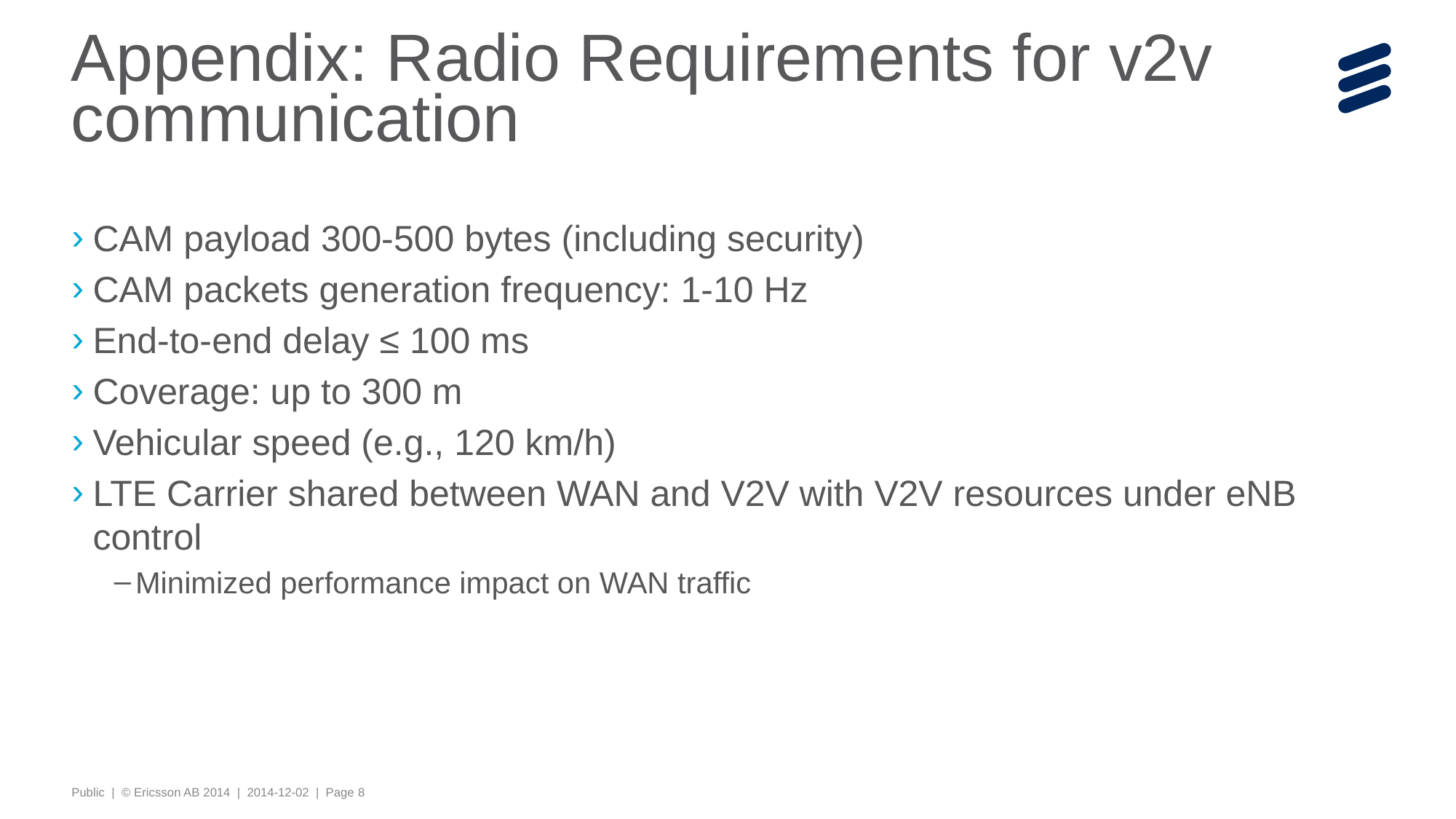

# Appendix: Radio Requirements for v2v communication
CAM payload 300-500 bytes (including security)
CAM packets generation frequency: 1-10 Hz
End-to-end delay ≤ 100 ms
Coverage: up to 300 m
Vehicular speed (e.g., 120 km/h)
LTE Carrier shared between WAN and V2V with V2V resources under eNB control
Minimized performance impact on WAN traffic